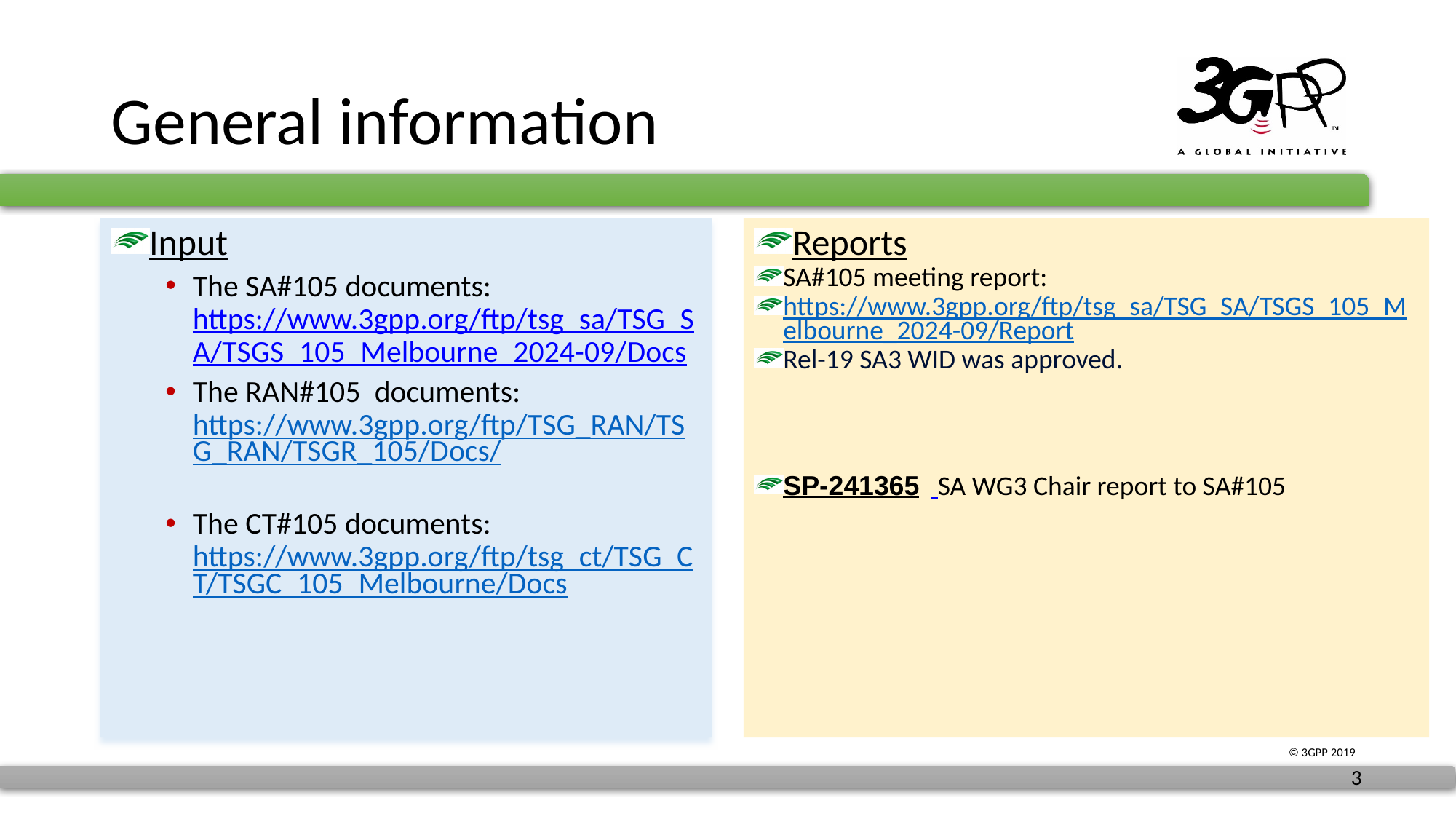

# General information
Input
The SA#105 documents: https://www.3gpp.org/ftp/tsg_sa/TSG_SA/TSGS_105_Melbourne_2024-09/Docs
The RAN#105  documents: https://www.3gpp.org/ftp/TSG_RAN/TSG_RAN/TSGR_105/Docs/
The CT#105 documents: https://www.3gpp.org/ftp/tsg_ct/TSG_CT/TSGC_105_Melbourne/Docs
Reports
SA#105 meeting report:
https://www.3gpp.org/ftp/tsg_sa/TSG_SA/TSGS_105_Melbourne_2024-09/Report
Rel-19 SA3 WID was approved.

SP-241365   SA WG3 Chair report to SA#105